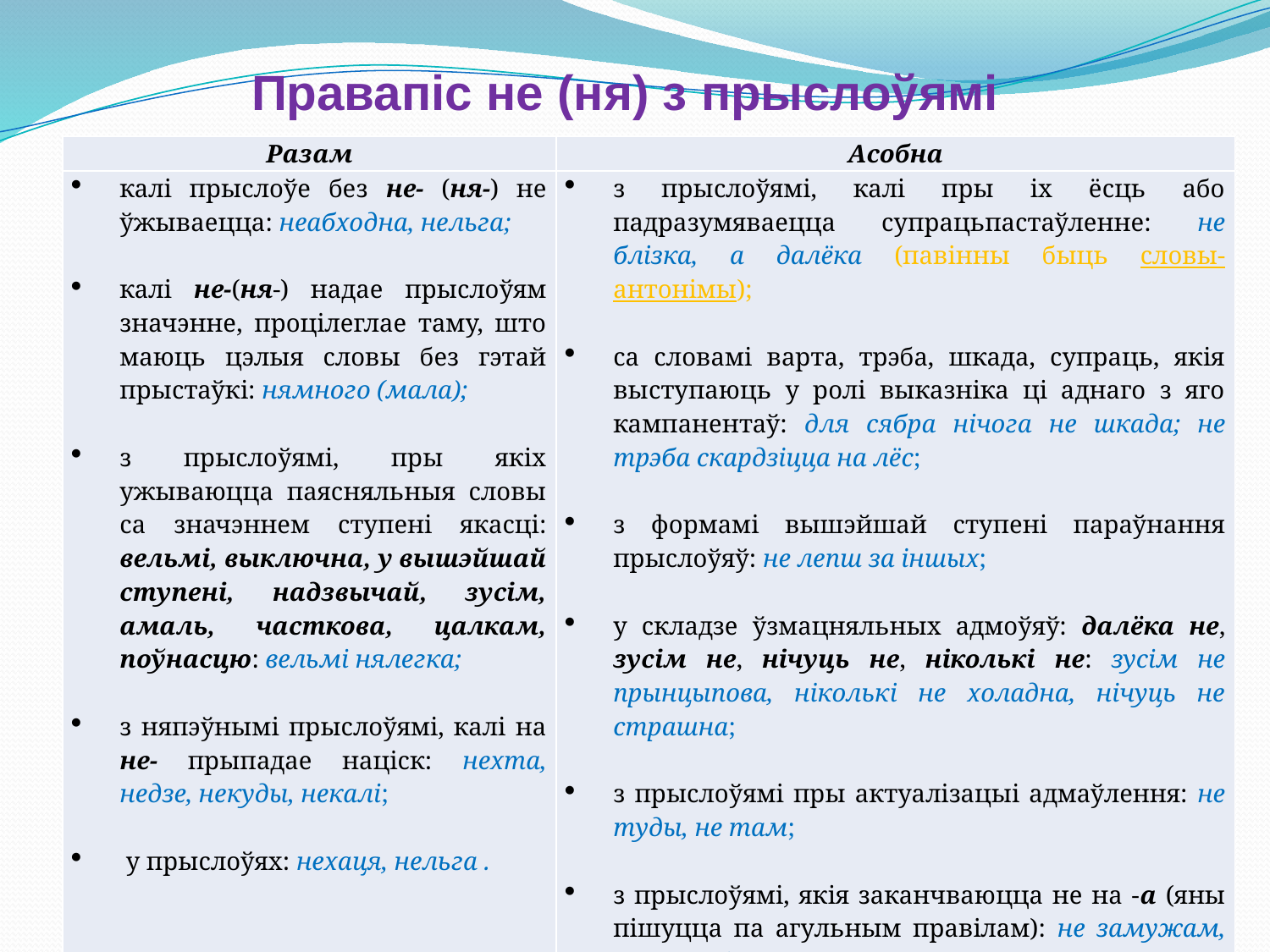

Правапіс не (ня) з прыслоўямі
| Разам | Асобна |
| --- | --- |
| калі прыслоўе без не- (ня-) не ўжываецца: неабходна, нельга; калі не-(ня-) надае прыслоўям значэнне, процілеглае таму, што маюць цэлыя словы без гэтай прыстаўкі: нямного (мала); з прыслоўямі, пры якіх ужываюцца паясняльныя словы са значэннем ступені якасці: вельмі, выключна, у вышэйшай ступені, надзвычай, зусім, амаль, часткова, цалкам, поўнасцю: вельмі нялегка; з няпэўнымі прыслоўямі, калі на не- прыпадае націск: нехта, недзе, некуды, некалі; у прыслоўях: нехаця, нельга . | з прыслоўямі, калі пры іх ёсць або падразумяваецца супрацьпастаўленне: не блізка, а далёка (павінны быць словы-антонімы); са словамі варта, трэба, шкада, супраць, якія выступаюць у ролі выказніка ці аднаго з яго кампанентаў: для сябра нічога не шкада; не трэба скардзіцца на лёс; з формамі вышэйшай ступені параўнання прыслоўяў: не лепш за іншых; у складзе ўзмацняльных адмоўяў: далёка не, зусім не, нічуць не, ніколькі не: зусім не прынцыпова, ніколькі не холадна, нічуць не страшна; з прыслоўямі пры актуалізацыі адмаўлення: не туды, не там; з прыслоўямі, якія заканчваюцца не на -а (яны пішуцца па агульным правілам): не замужам, не вельмі. |